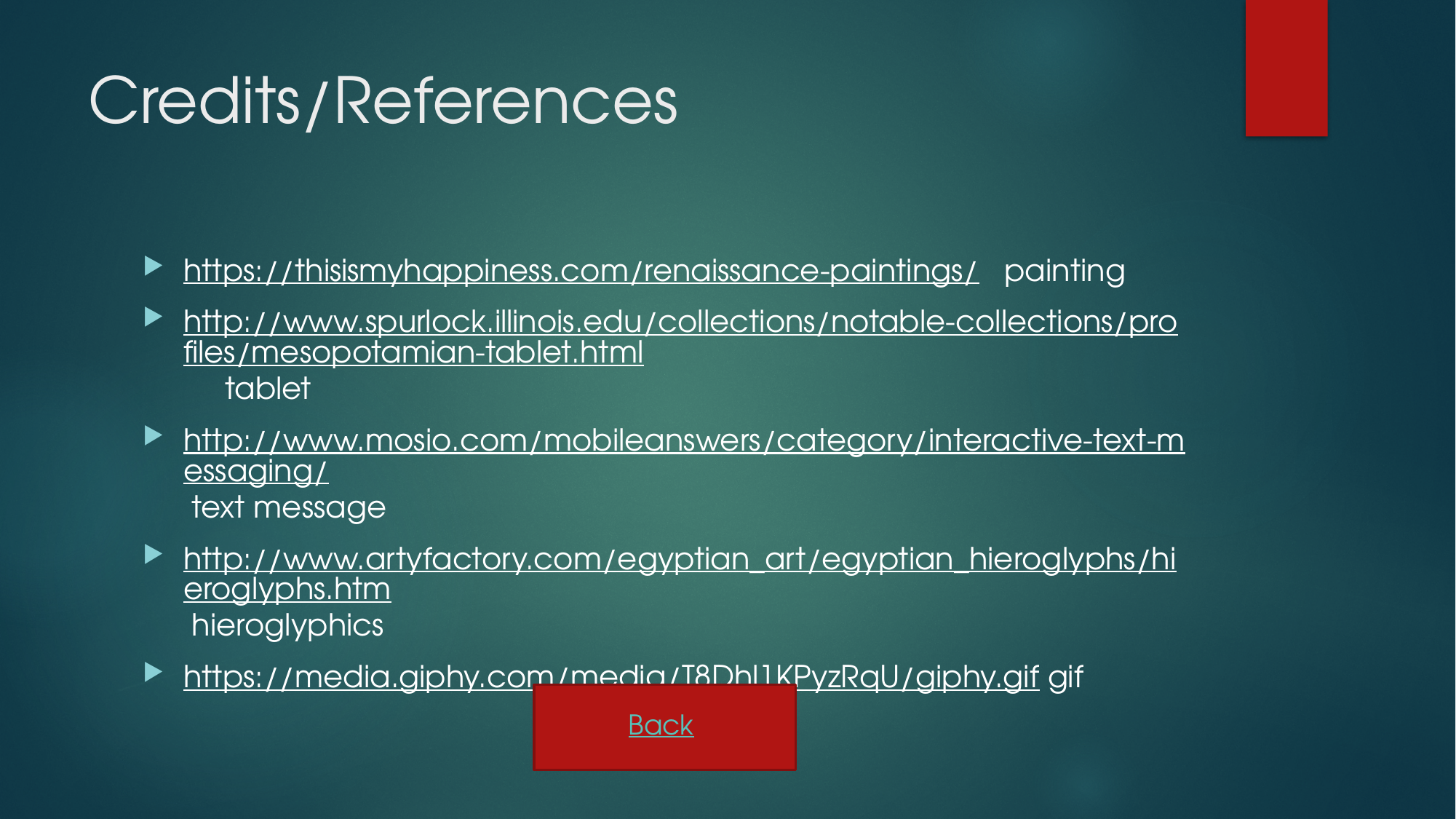

# Credits/References
https://thisismyhappiness.com/renaissance-paintings/   painting
http://www.spurlock.illinois.edu/collections/notable-collections/profiles/mesopotamian-tablet.html     tablet
http://www.mosio.com/mobileanswers/category/interactive-text-messaging/ text message
http://www.artyfactory.com/egyptian_art/egyptian_hieroglyphs/hieroglyphs.htm hieroglyphics
https://media.giphy.com/media/T8Dhl1KPyzRqU/giphy.gif gif

Back